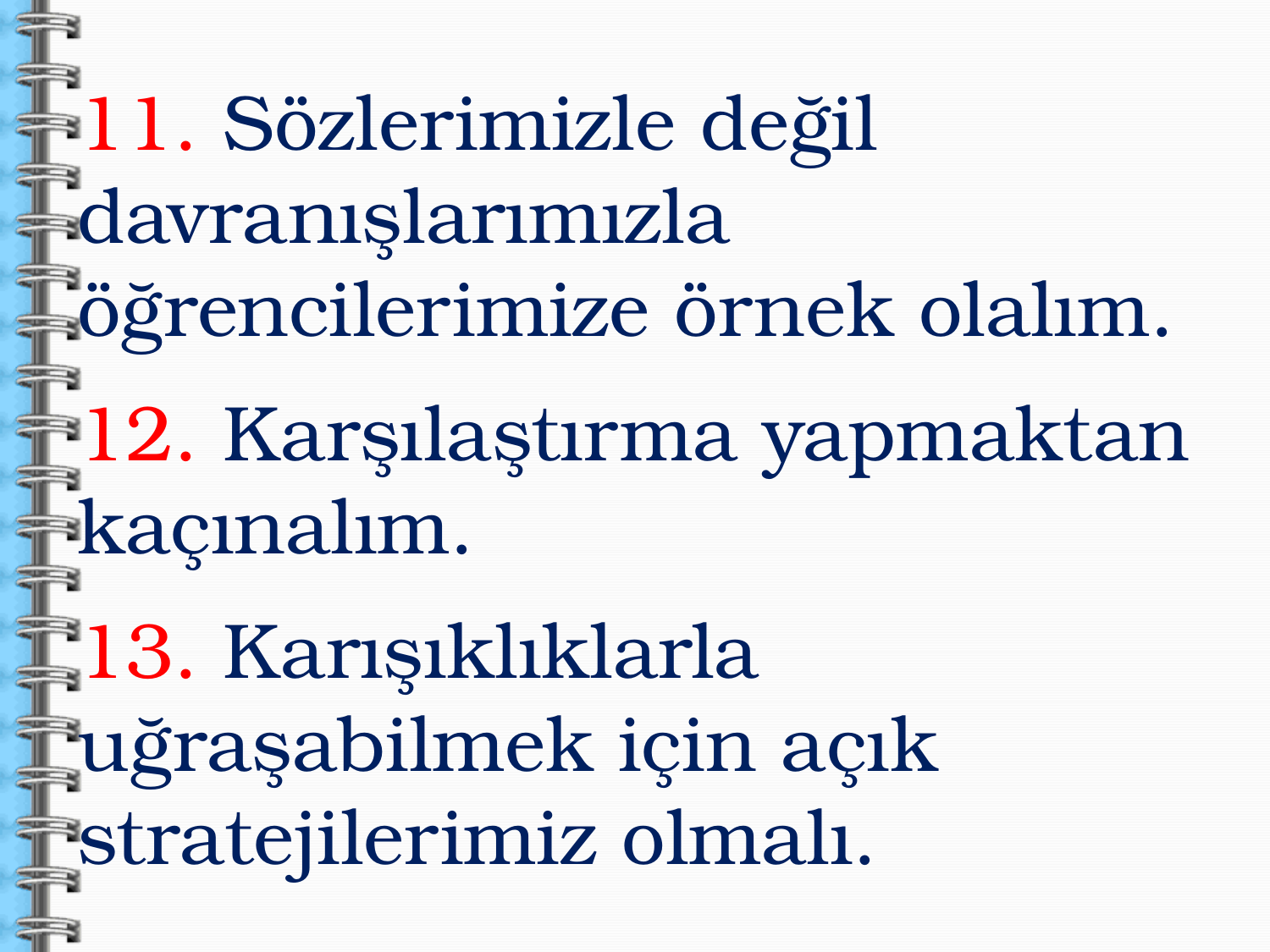

11. Sözlerimizle değil davranışlarımızla öğrencilerimize örnek olalım.
12. Karşılaştırma yapmaktan kaçınalım.
13. Karışıklıklarla uğraşabilmek için açık stratejilerimiz olmalı.